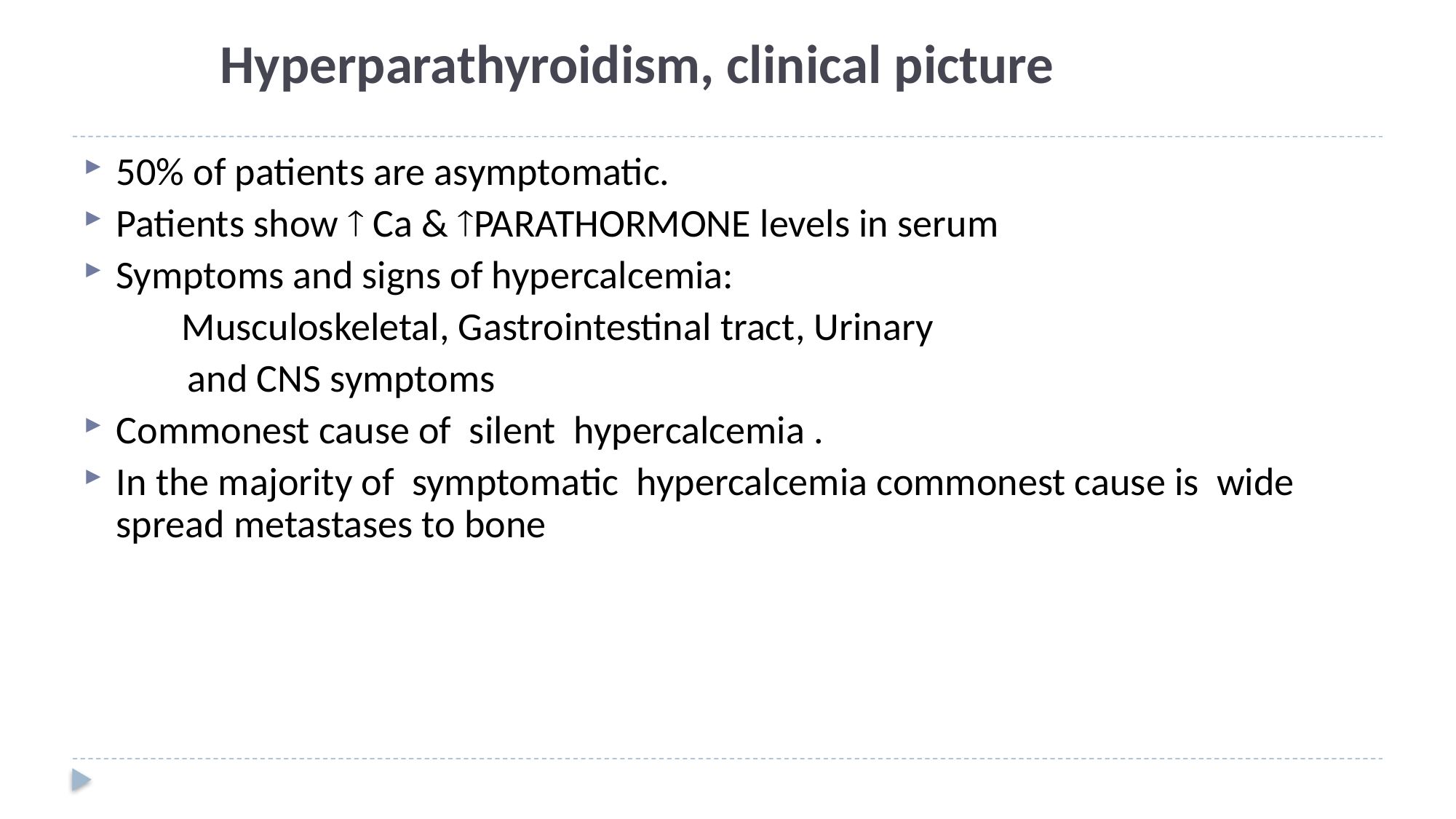

# Hyperparathyroidism, clinical picture
50% of patients are asymptomatic.
Patients show ↑ Ca & ↑PARATHORMONE levels in serum
Symptoms and signs of hypercalcemia:
           Musculoskeletal, Gastrointestinal tract, Urinary
	        and CNS symptoms
Commonest cause of  silent  hypercalcemia .
In the majority of  symptomatic  hypercalcemia commonest cause is  wide spread metastases to bone